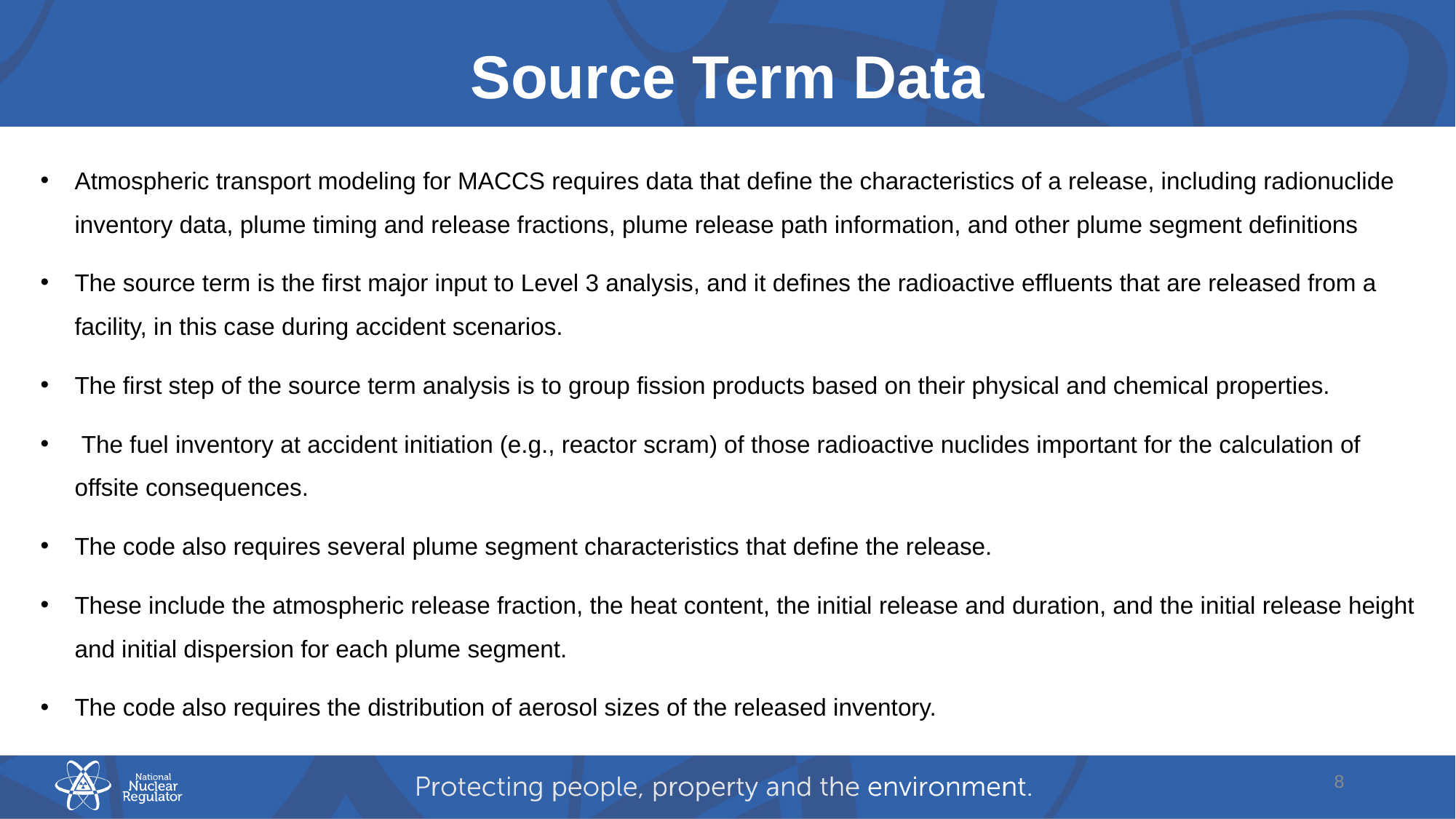

# Source Term Data
Atmospheric transport modeling for MACCS requires data that define the characteristics of a release, including radionuclide inventory data, plume timing and release fractions, plume release path information, and other plume segment definitions
The source term is the first major input to Level 3 analysis, and it defines the radioactive effluents that are released from a facility, in this case during accident scenarios.
The first step of the source term analysis is to group fission products based on their physical and chemical properties.
 The fuel inventory at accident initiation (e.g., reactor scram) of those radioactive nuclides important for the calculation of offsite consequences.
The code also requires several plume segment characteristics that define the release.
These include the atmospheric release fraction, the heat content, the initial release and duration, and the initial release height and initial dispersion for each plume segment.
The code also requires the distribution of aerosol sizes of the released inventory.
8